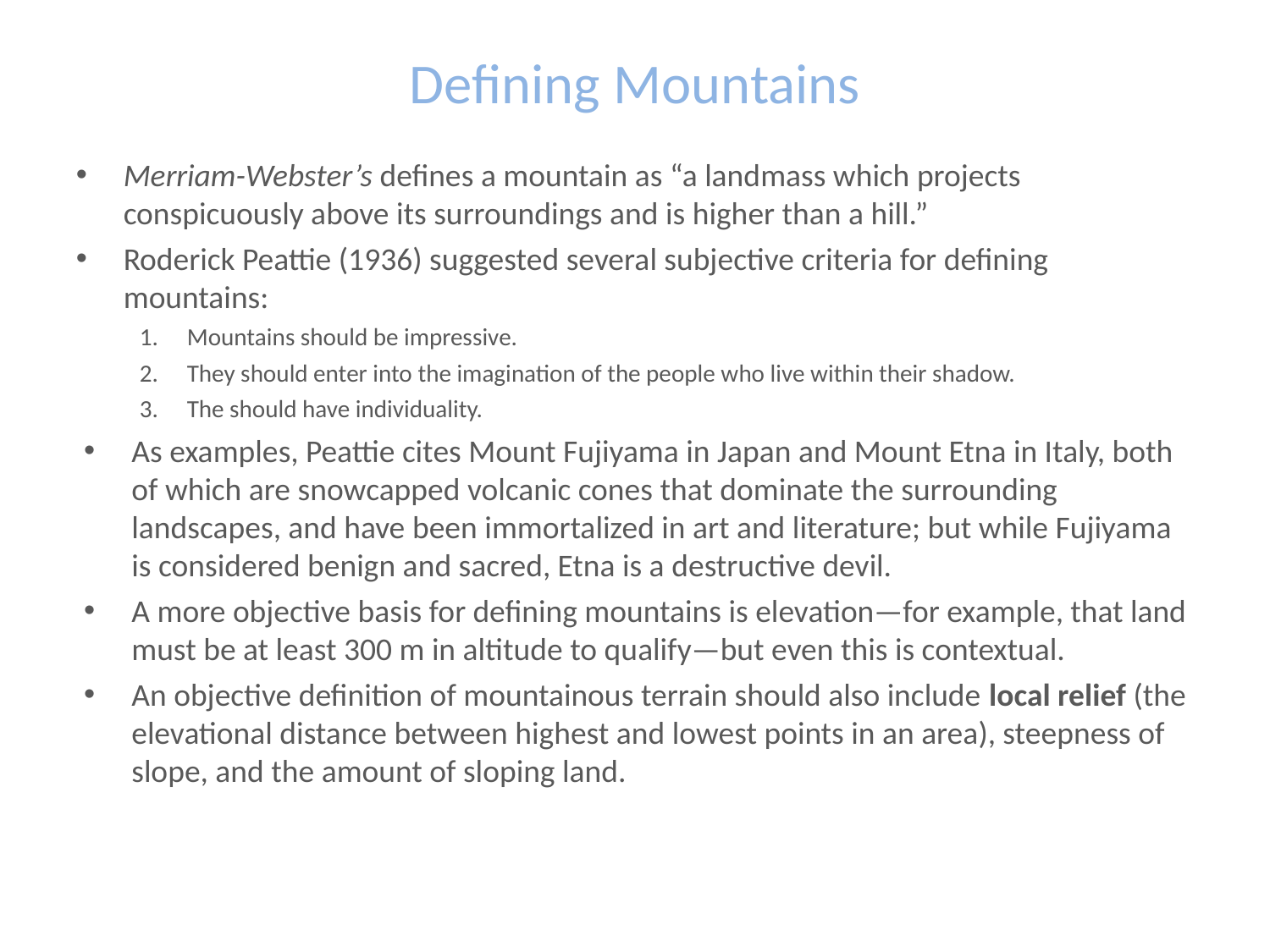

# Defining Mountains
Merriam-Webster’s defines a mountain as “a landmass which projects conspicuously above its surroundings and is higher than a hill.”
Roderick Peattie (1936) suggested several subjective criteria for defining mountains:
Mountains should be impressive.
They should enter into the imagination of the people who live within their shadow.
The should have individuality.
As examples, Peattie cites Mount Fujiyama in Japan and Mount Etna in Italy, both of which are snowcapped volcanic cones that dominate the surrounding landscapes, and have been immortalized in art and literature; but while Fujiyama is considered benign and sacred, Etna is a destructive devil.
A more objective basis for defining mountains is elevation—for example, that land must be at least 300 m in altitude to qualify—but even this is contextual.
An objective definition of mountainous terrain should also include local relief (the elevational distance between highest and lowest points in an area), steepness of slope, and the amount of sloping land.